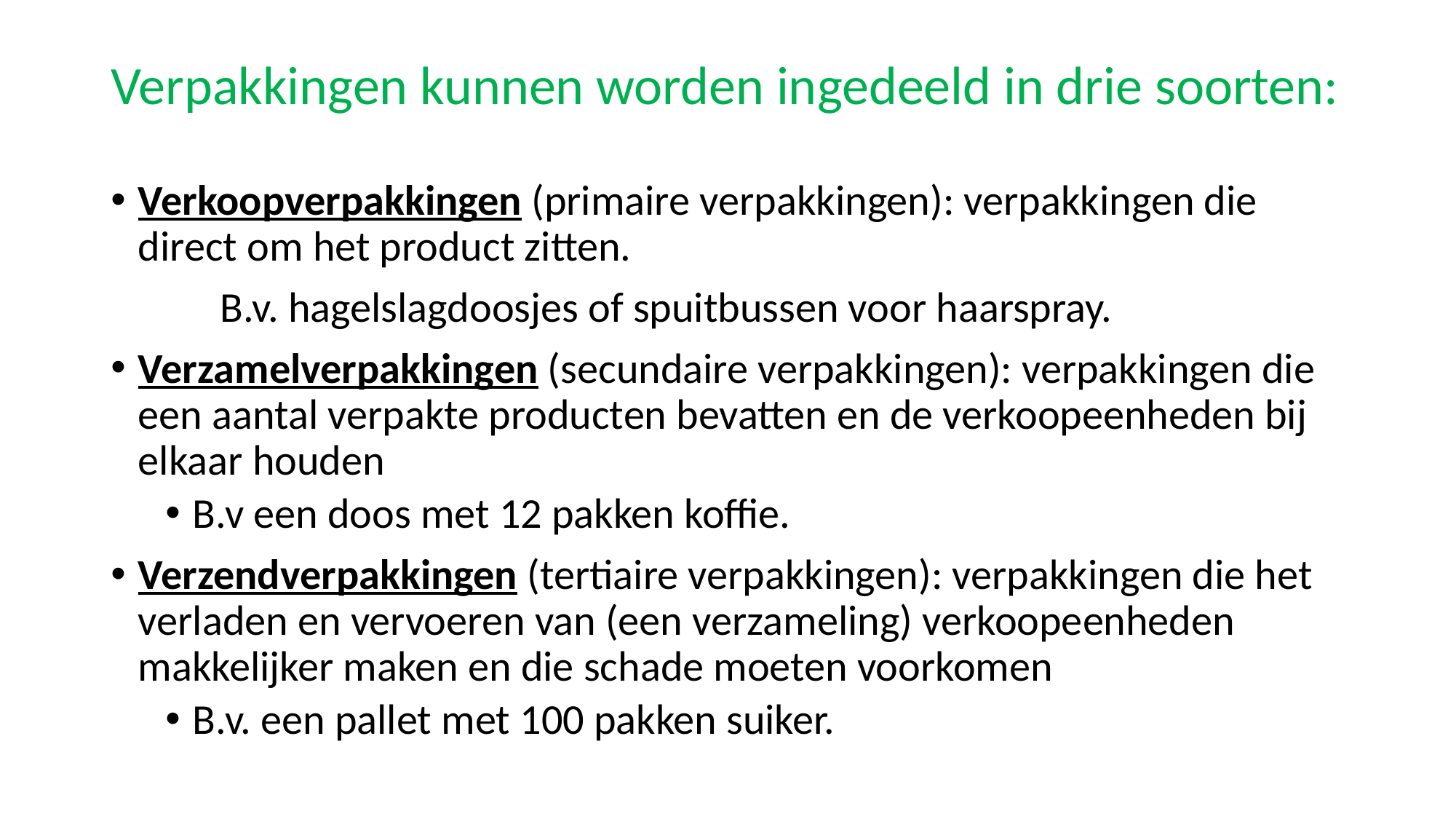

# Verpakkingen kunnen worden ingedeeld in drie soorten:
Verkoopverpakkingen (primaire verpakkingen): verpakkingen die direct om het product zitten.
	B.v. hagelslagdoosjes of spuitbussen voor haarspray.
Verzamelverpakkingen (secundaire verpakkingen): verpakkingen die een aantal verpakte producten bevatten en de verkoopeenheden bij elkaar houden
B.v een doos met 12 pakken koffie.
Verzendverpakkingen (tertiaire verpakkingen): verpakkingen die het verladen en vervoeren van (een verzameling) verkoopeenheden makkelijker maken en die schade moeten voorkomen
B.v. een pallet met 100 pakken suiker.